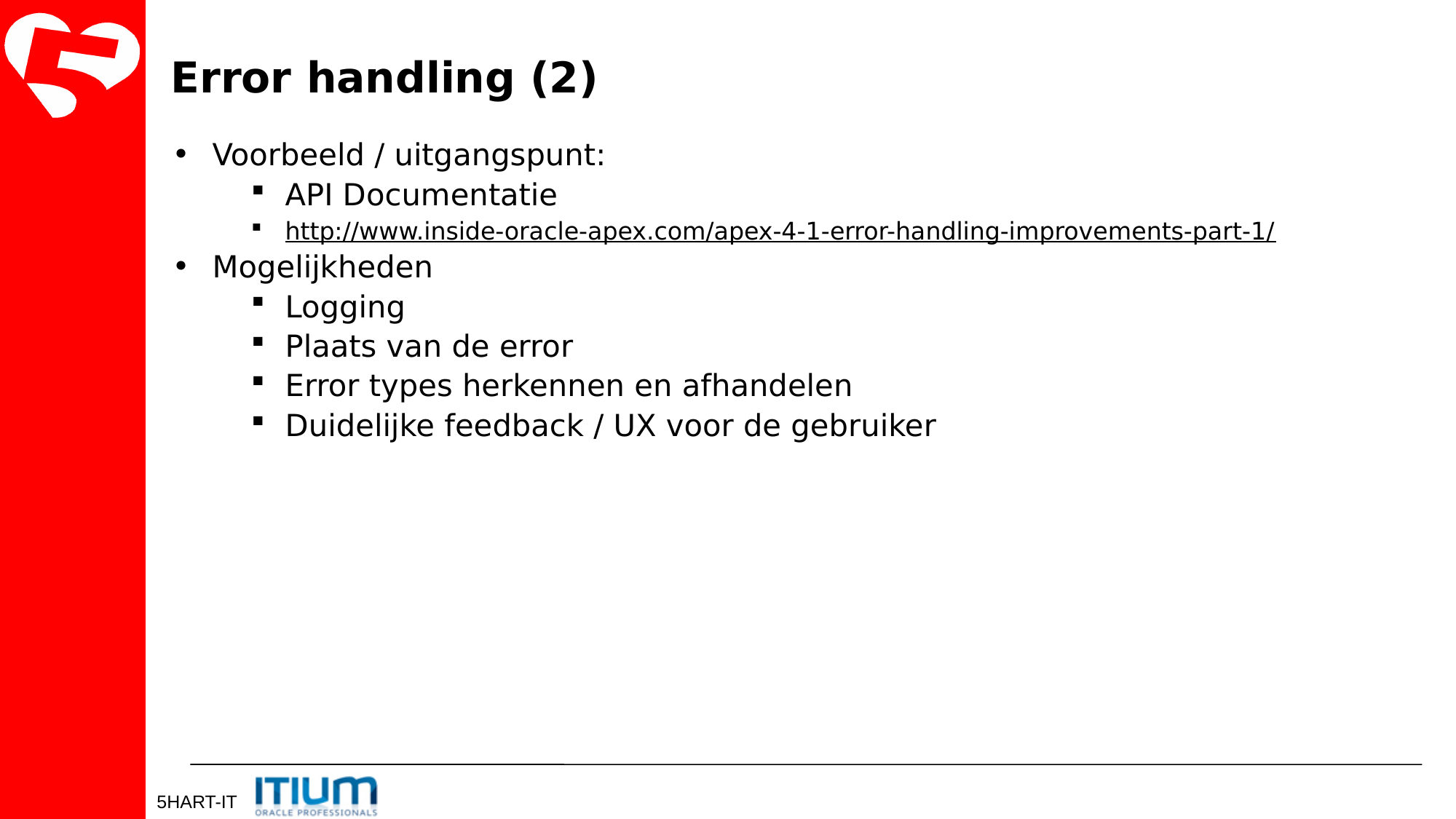

Error handling (2)
Voorbeeld / uitgangspunt:
API Documentatie
http://www.inside-oracle-apex.com/apex-4-1-error-handling-improvements-part-1/
Mogelijkheden
Logging
Plaats van de error
Error types herkennen en afhandelen
Duidelijke feedback / UX voor de gebruiker